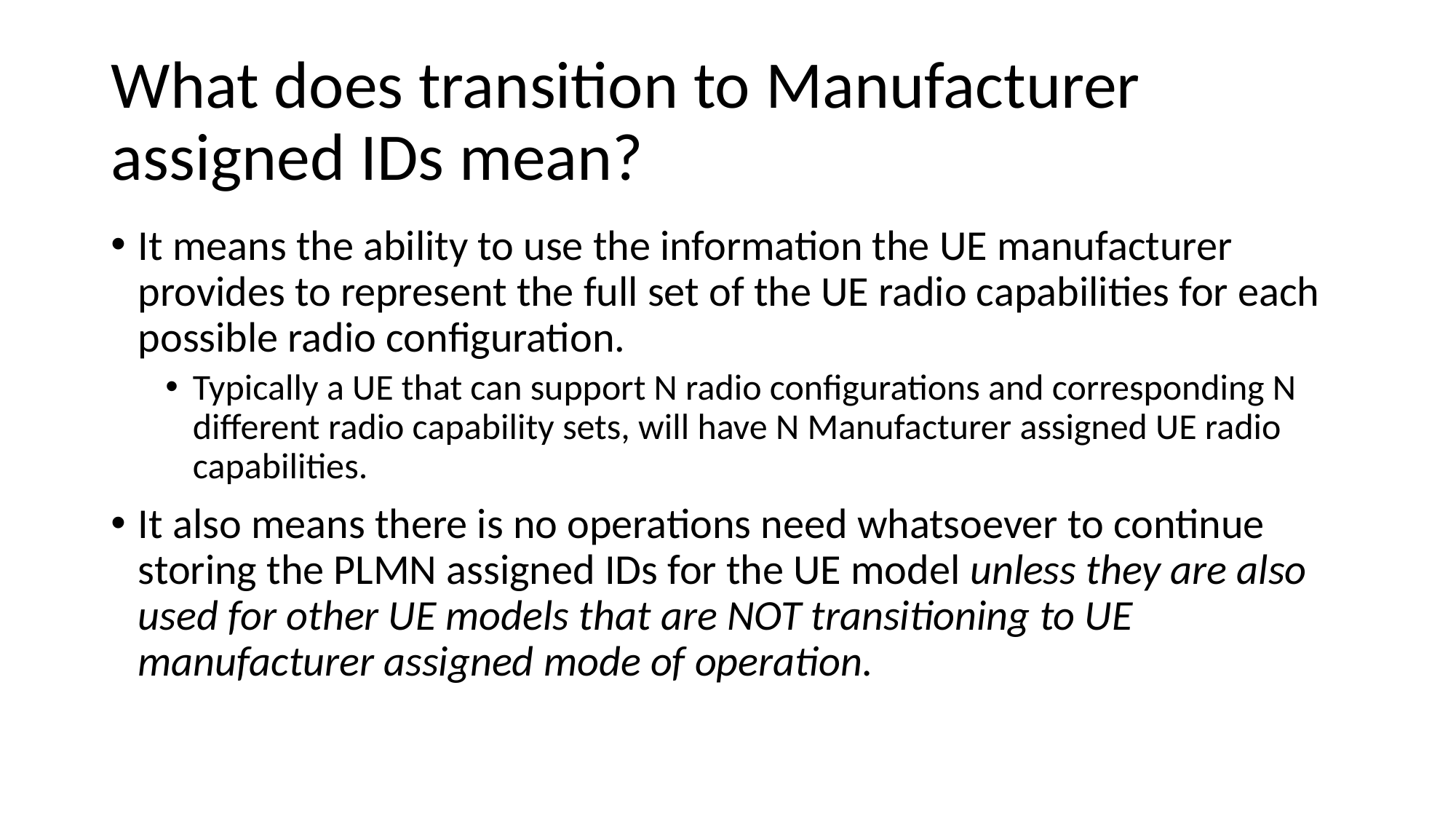

# What does transition to Manufacturer assigned IDs mean?
It means the ability to use the information the UE manufacturer provides to represent the full set of the UE radio capabilities for each possible radio configuration.
Typically a UE that can support N radio configurations and corresponding N different radio capability sets, will have N Manufacturer assigned UE radio capabilities.
It also means there is no operations need whatsoever to continue storing the PLMN assigned IDs for the UE model unless they are also used for other UE models that are NOT transitioning to UE manufacturer assigned mode of operation.